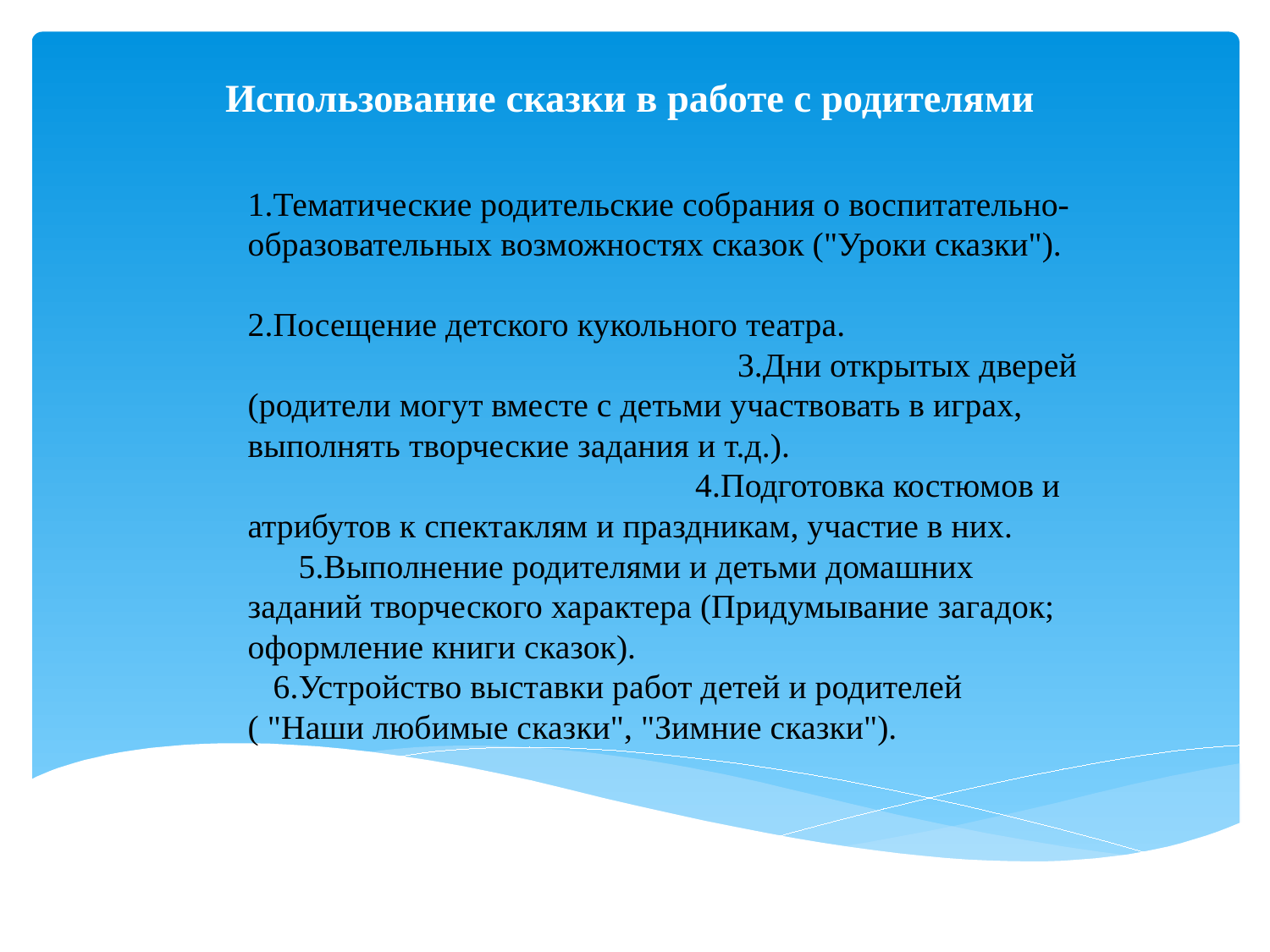

# Использование сказки в работе с родителями
1.Тематические родительские собрания о воспитательно-образовательных возможностях сказок ("Уроки сказки").                                                                                2.Посещение детского кукольного театра.                                                                                      3.Дни открытых дверей (родители могут вместе с детьми участвовать в играх, выполнять творческие задания и т.д.).                                                                                        4.Подготовка костюмов и атрибутов к спектаклям и праздникам, участие в них.              5.Выполнение родителями и детьми домашних заданий творческого характера (Придумывание загадок; оформление книги сказок).                                                        6.Устройство выставки работ детей и родителей ( "Наши любимые сказки", "Зимние сказки").